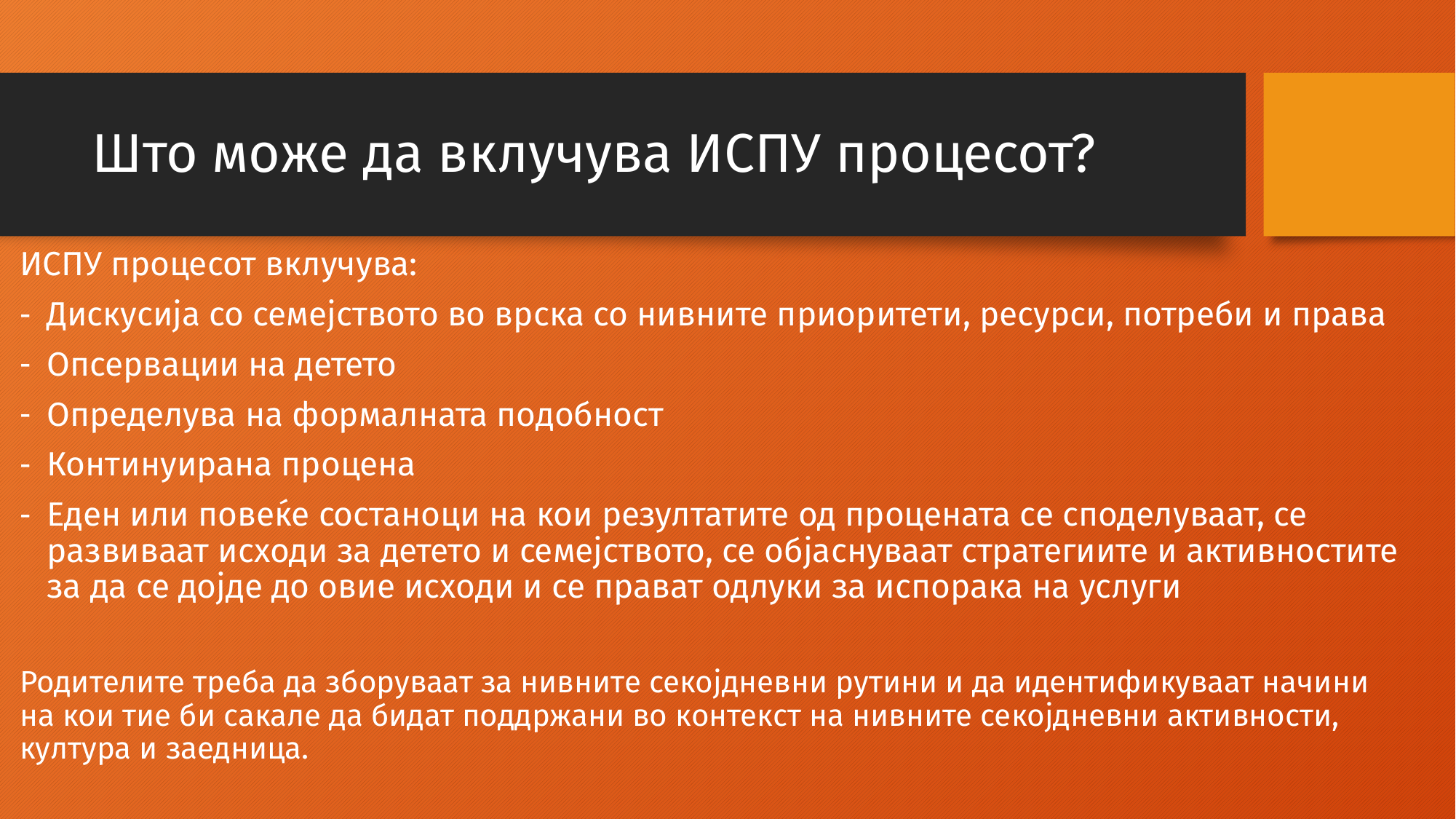

# Што може да вклучува ИСПУ процесот?
ИСПУ процесот вклучува:
Дискусија со семејството во врска со нивните приоритети, ресурси, потреби и права
Опсервации на детето
Определува на формалната подобност
Континуирана процена
Еден или повеќе состаноци на кои резултатите од процената се споделуваат, се развиваат исходи за детето и семејството, се објаснуваат стратегиите и активностите за да се дојде до овие исходи и се прават одлуки за испорака на услуги

Родителите треба да зборуваат за нивните секојдневни рутини и да идентификуваат начини на кои тие би сакале да бидат поддржани во контекст на нивните секојдневни активности, култура и заедница.